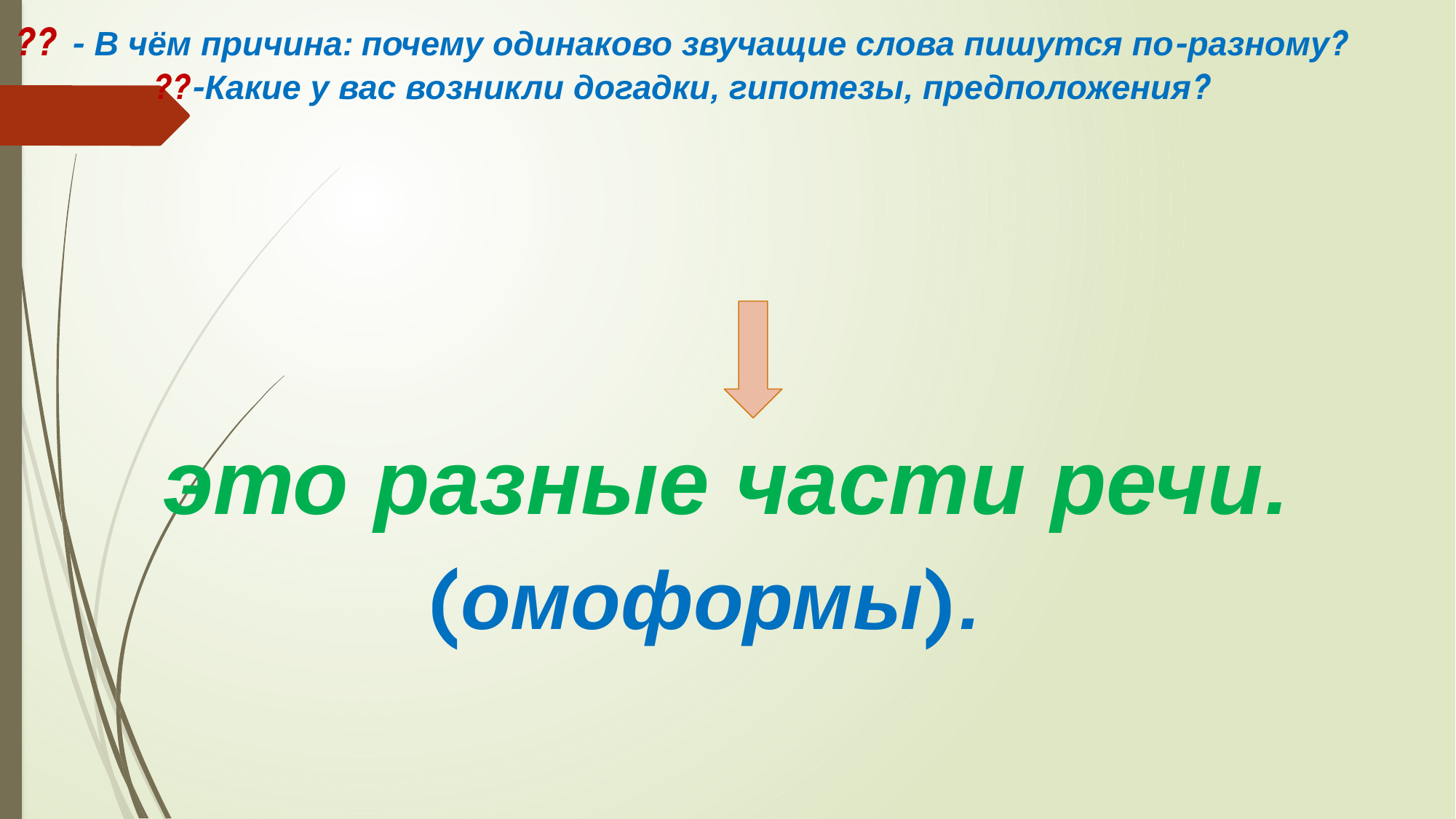

# ?? - В чём причина: почему одинаково звучащие слова пишутся по-разному? ??-Какие у вас возникли догадки, гипотезы, предположения?

это разные части речи.
(омоформы).